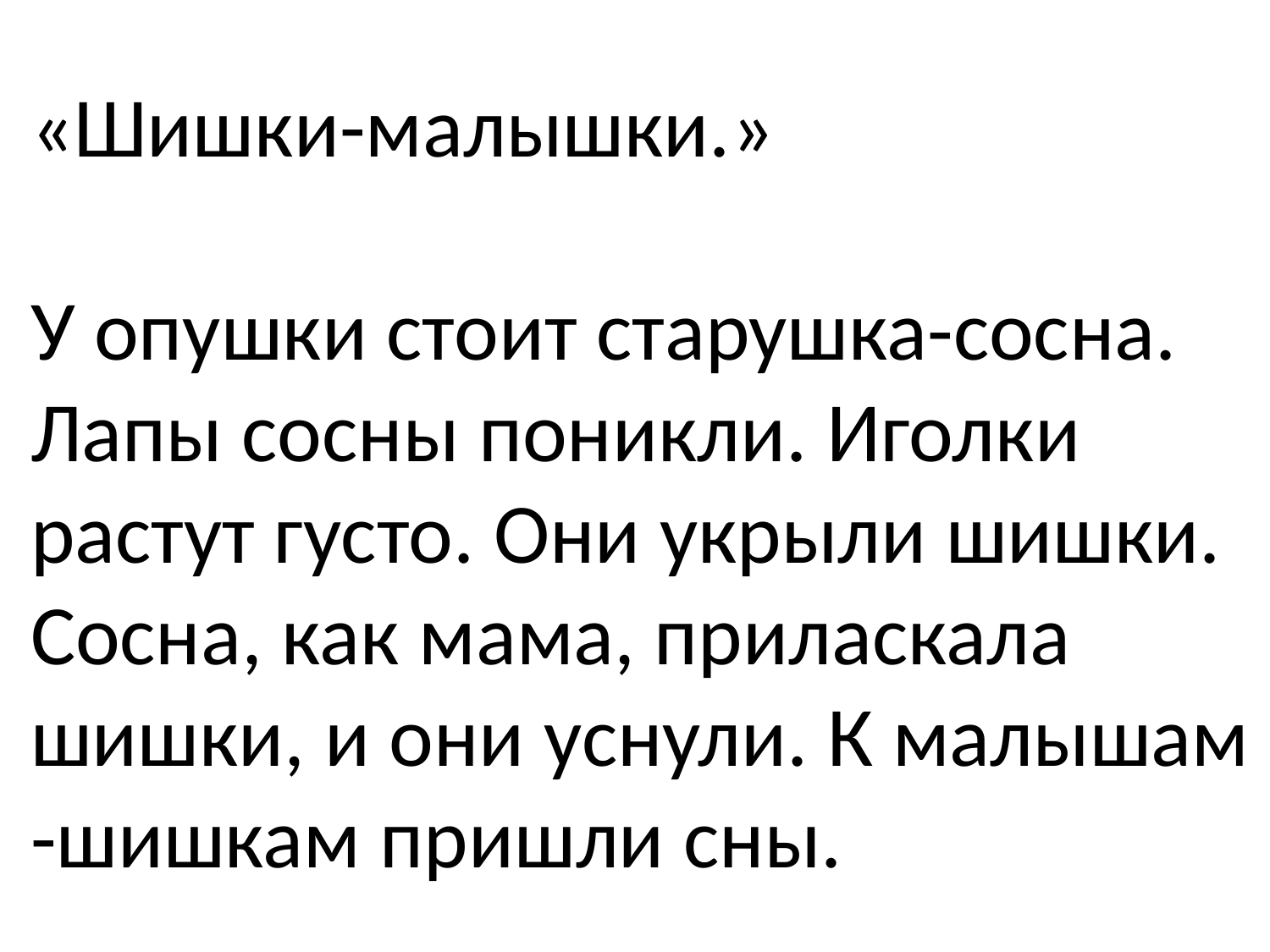

«Шишки-малышки.»

У опушки стоит старушка-сосна.
Лапы сосны поникли. Иголки
растут густо. Они укрыли шишки.
Сосна, как мама, приласкала
шишки, и они уснули. К малышам
-шишкам пришли сны.